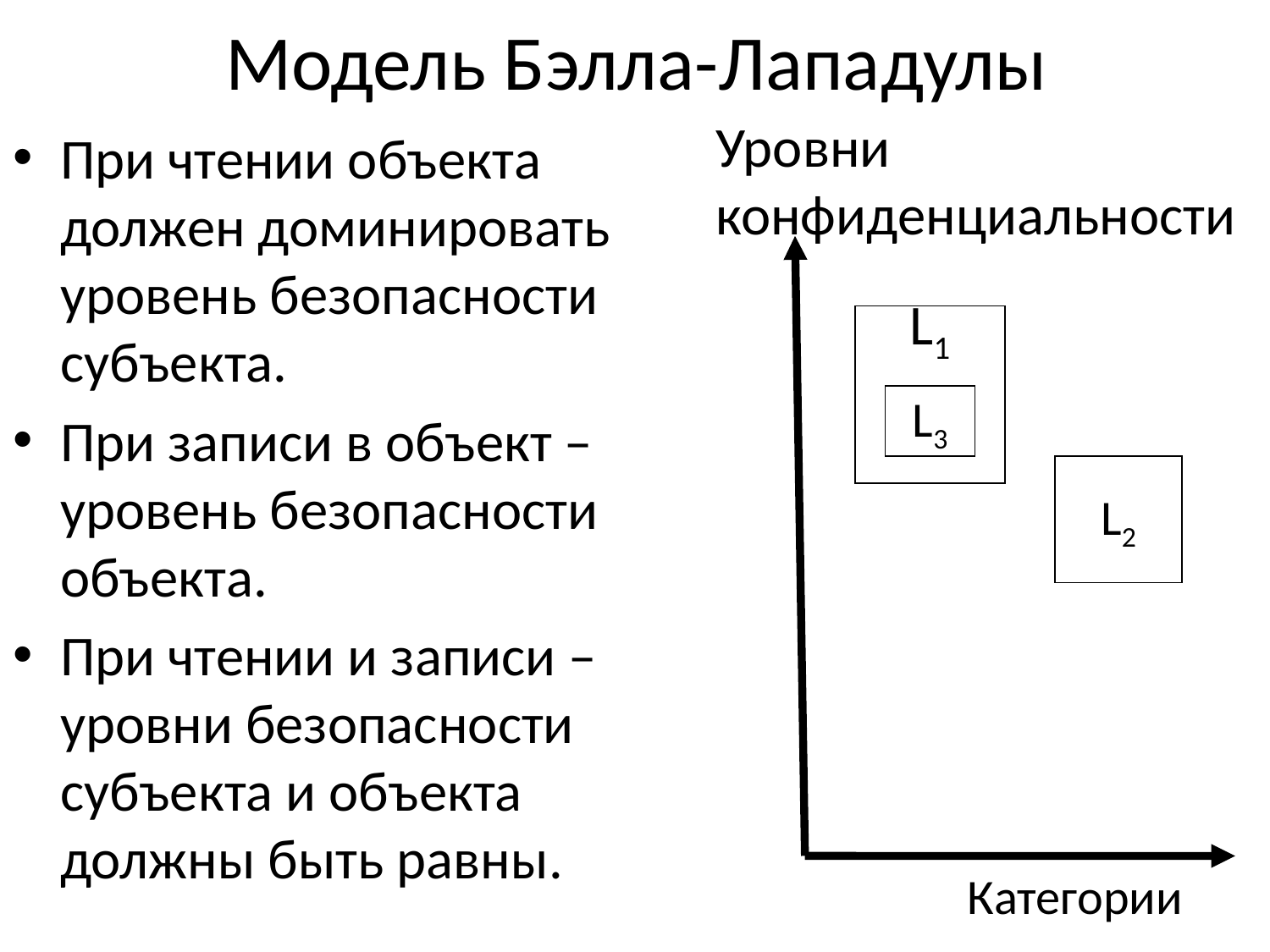

# Модель Бэлла-Лападулы
Уровни конфиденциальности
При чтении объекта должен доминировать уровень безопасности субъекта.
При записи в объект – уровень безопасности объекта.
При чтении и записи – уровни безопасности субъекта и объекта должны быть равны.

L1

L3
L2

Категории